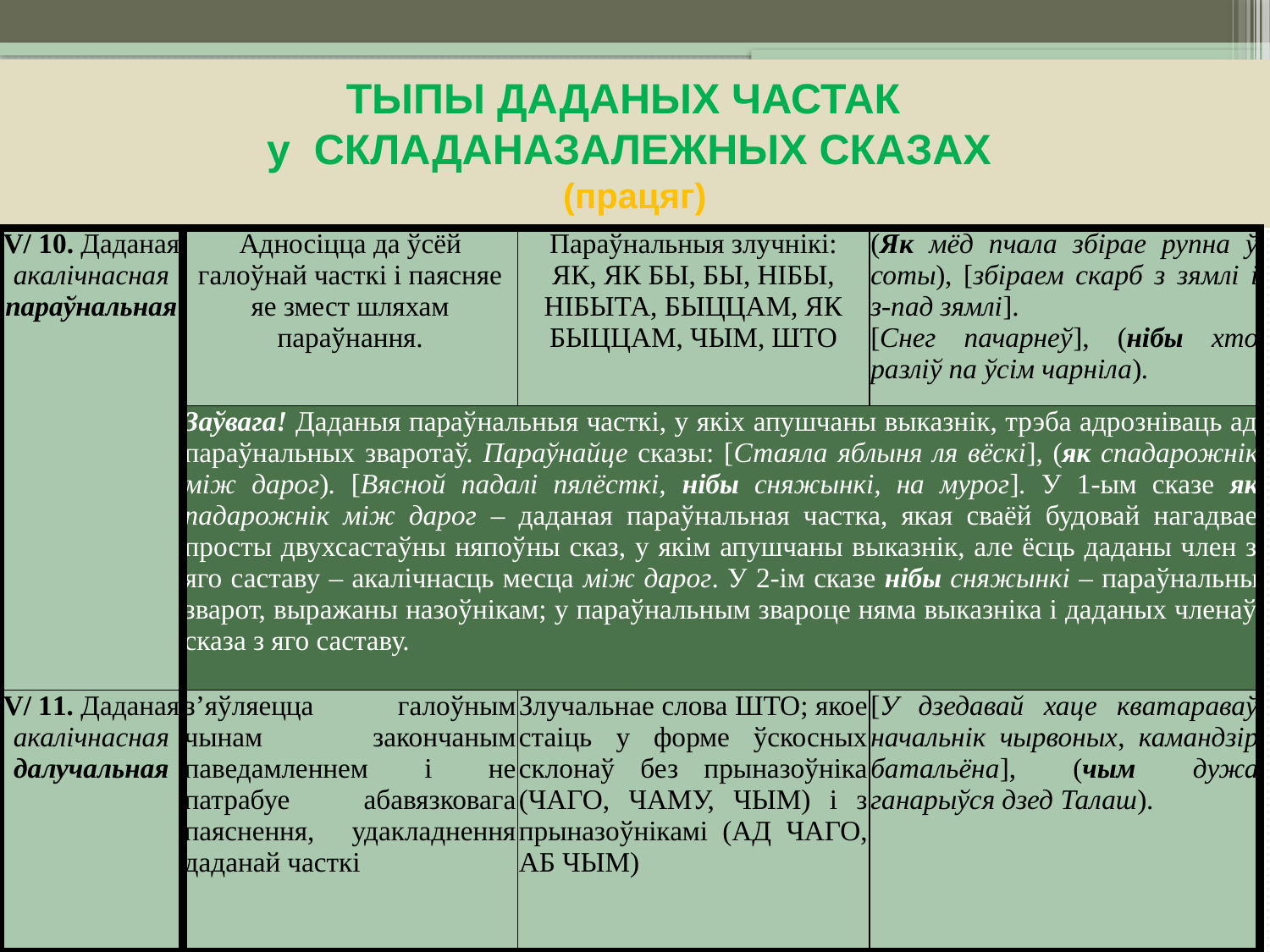

# ТЫПЫ ДАДАНЫХ ЧАСТАК у  СКЛАДАНАЗАЛЕЖНЫХ СКАЗАХ (працяг)
| V/ 10. Даданая акалічнасная параўнальная | Адносіцца да ўсёй галоўнай часткі і паясняе яе змест шляхам параўнання. | Параўнальныя злучнікі: ЯК, ЯК БЫ, БЫ, НІБЫ, НІБЫТА, БЫЦЦАМ, ЯК БЫЦЦАМ, ЧЫМ, ШТО | (Як мёд пчала збірае рупна ў соты), [збіраем скарб з зямлі і з-пад зямлі]. [Снег пачарнеў], (нібы хто разліў па ўсім чарніла). |  |
| --- | --- | --- | --- | --- |
|  | Заўвага! Даданыя параўнальныя часткі, у якіх апушчаны выказнік, трэба адрозніваць ад параўнальных зваротаў. Параўнайце сказы: [Стаяла яблыня ля вёскі], (як спадарожнік між дарог). [Вясной падалі пялёсткі, нібы сняжынкі, на мурог]. У 1-ым сказе як падарожнік між дарог – даданая параўнальная частка, якая сваёй будовай нагадвае просты двухсастаўны няпоўны сказ, у якім апушчаны выказнік, але ёсць даданы член з яго саставу – акалічнасць месца між дарог. У 2-ім сказе нібы сняжынкі – параўнальны зварот, выражаны назоўнікам; у параўнальным звароце няма выказніка і даданых членаў сказа з яго саставу. |  |  |  |
| V/ 11. Даданая акалічнасная далучальная | з’яўляецца галоўным чынам закончаным паведамленнем і не патрабуе абавязковага паяснення, удакладнення даданай часткі | Злучальнае слова ШТО; якое стаіць у форме ўскосных склонаў без прыназоўніка (ЧАГО, ЧАМУ, ЧЫМ) і з прыназоўнікамі (АД ЧАГО, АБ ЧЫМ) | [У дзедавай хаце кватараваў начальнік чырвоных, камандзір батальёна], (чым дужа ганарыўся дзед Талаш). |  |